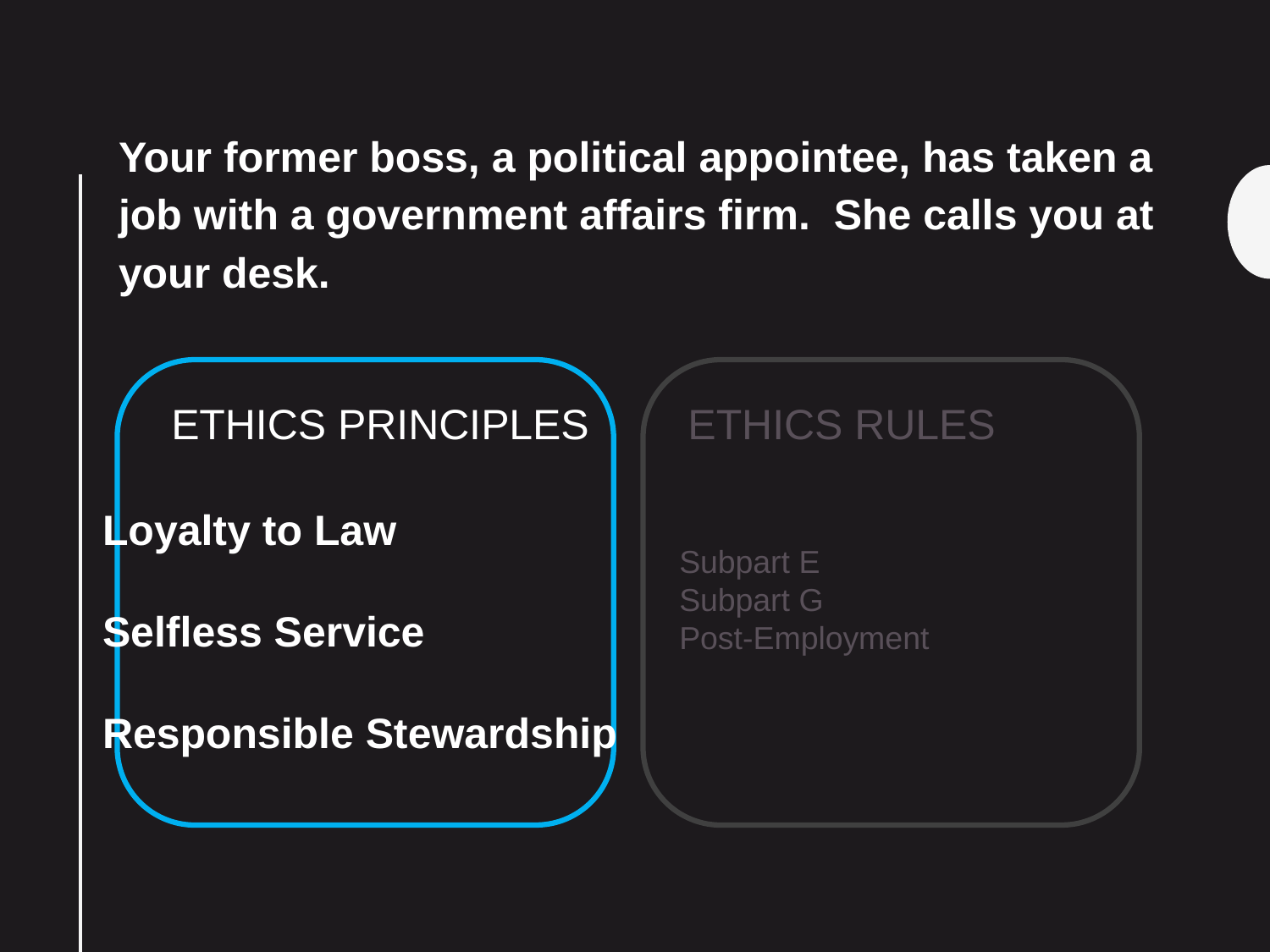

Your former boss, a political appointee, has taken a job with a government affairs firm.  She calls you at your desk.

ETHICS RULES
ETHICS PRINCIPLES

Subpart E
Subpart G
Post-Employment
Loyalty to Law

Selfless Service

Responsible Stewardship